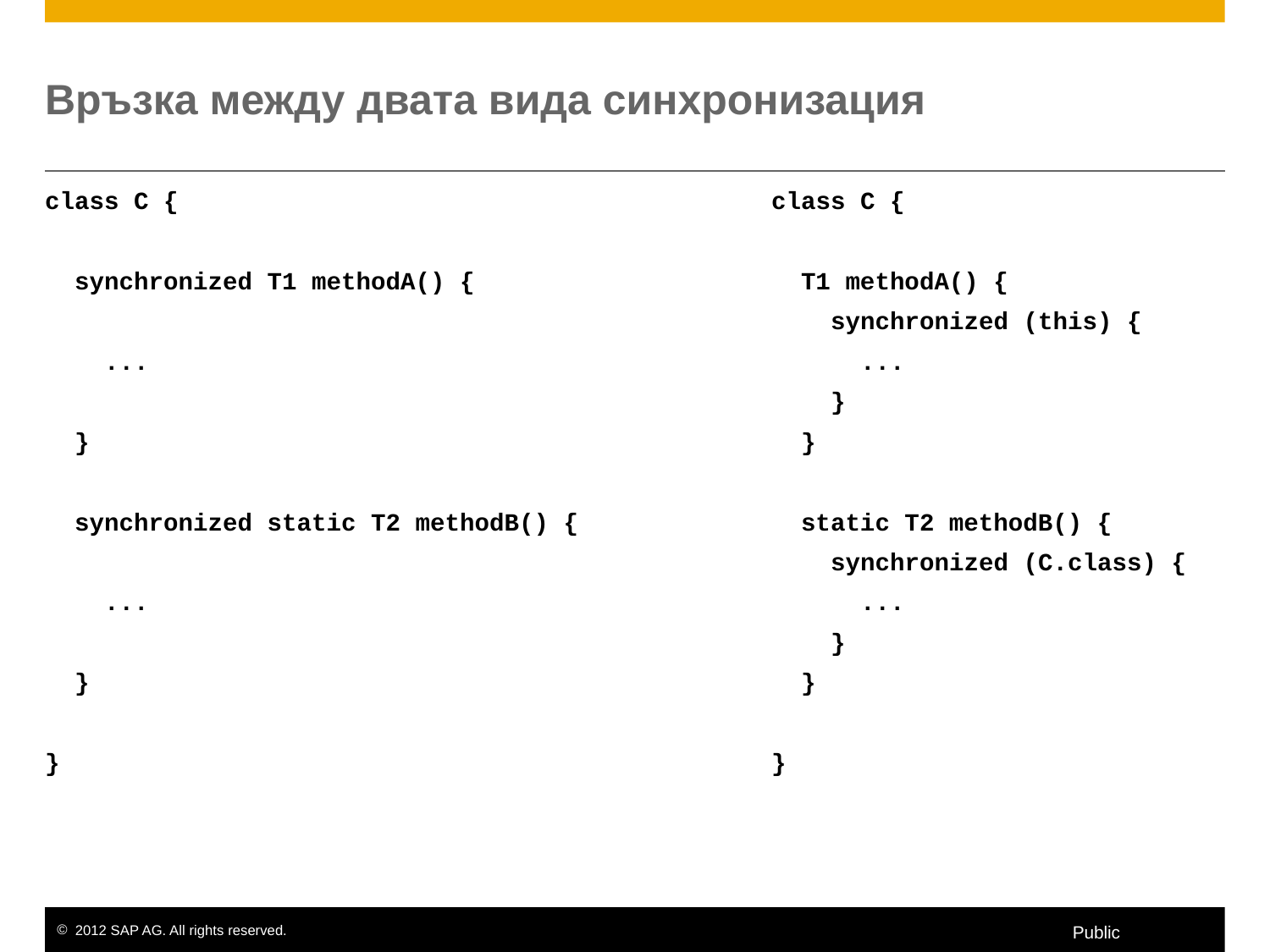

# Връзка между двата вида синхронизация
class C {

  synchronized T1 methodA() {

    ...

  }

  synchronized static T2 methodB() {

    ...

  }

}
class C {

  T1 methodA() {
    synchronized (this) {
      ...
    }
  }

  static T2 methodB() {
    synchronized (C.class) {
      ...
    }
  }

}